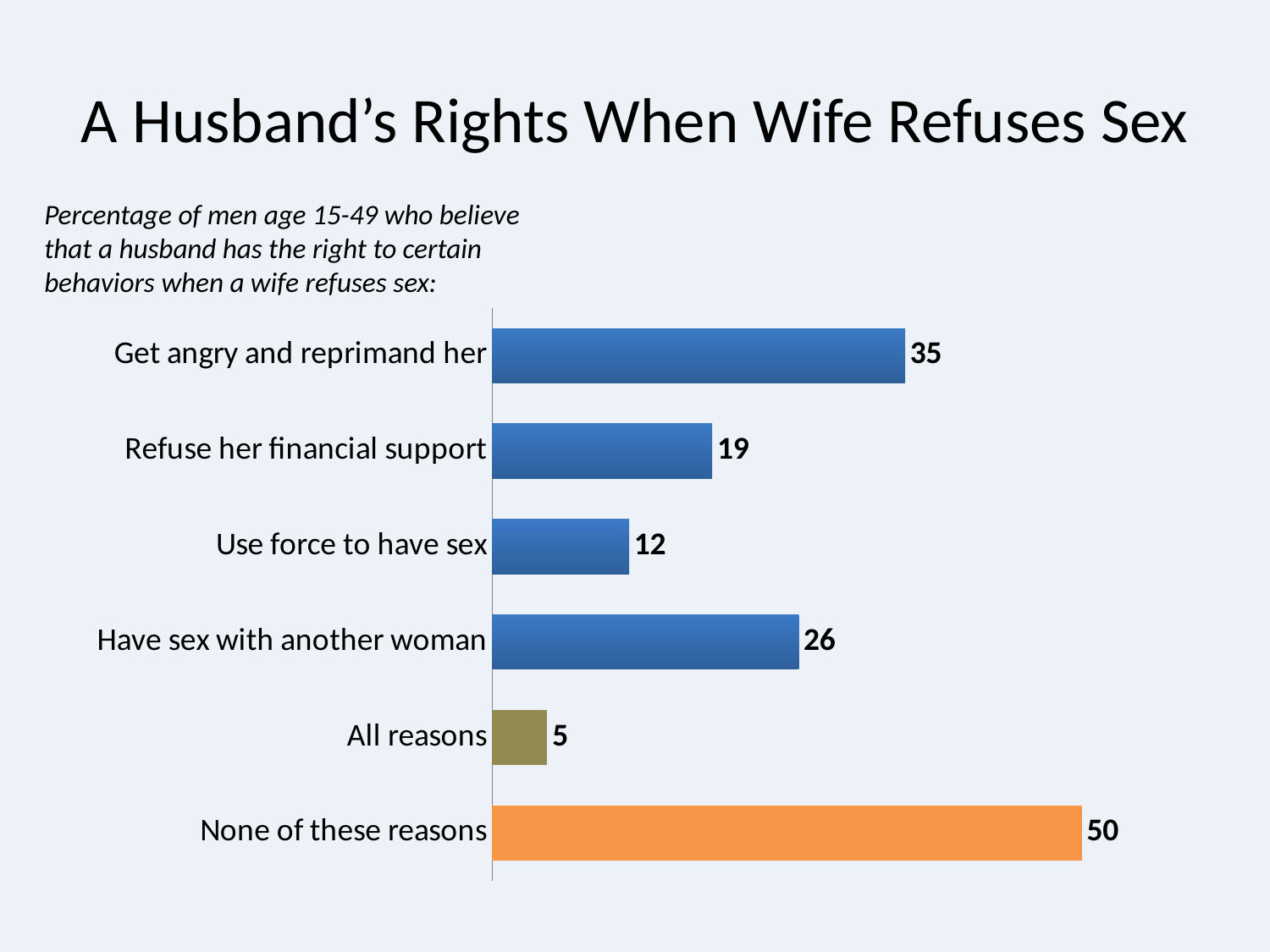

# A Husband’s Rights When Wife Refuses Sex
Percentage of men age 15-49 who believe that a husband has the right to certain behaviors when a wife refuses sex:

### Chart

| Category | Series 1 |
|---|---|
| None of these reasons | 50.4 |
| All reasons | 4.7 |
| Have sex with another woman | 26.2 |
| Use force to have sex | 11.7 |
| Refuse her financial support | 18.8 |
| Get angry and reprimand her | 35.300000000000004 |